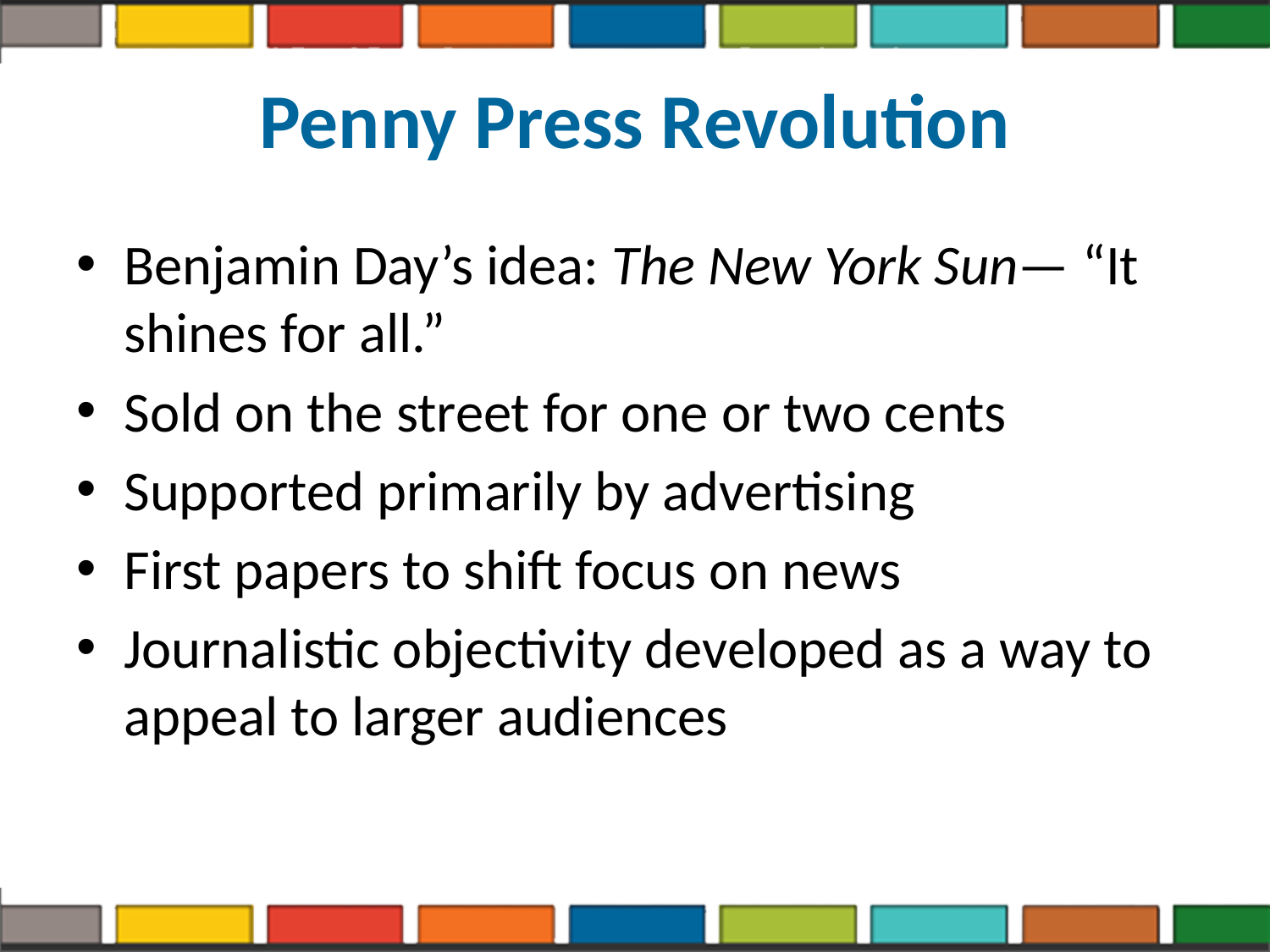

# Penny Press Revolution
Benjamin Day’s idea: The New York Sun— “It shines for all.”
Sold on the street for one or two cents
Supported primarily by advertising
First papers to shift focus on news
Journalistic objectivity developed as a way to appeal to larger audiences